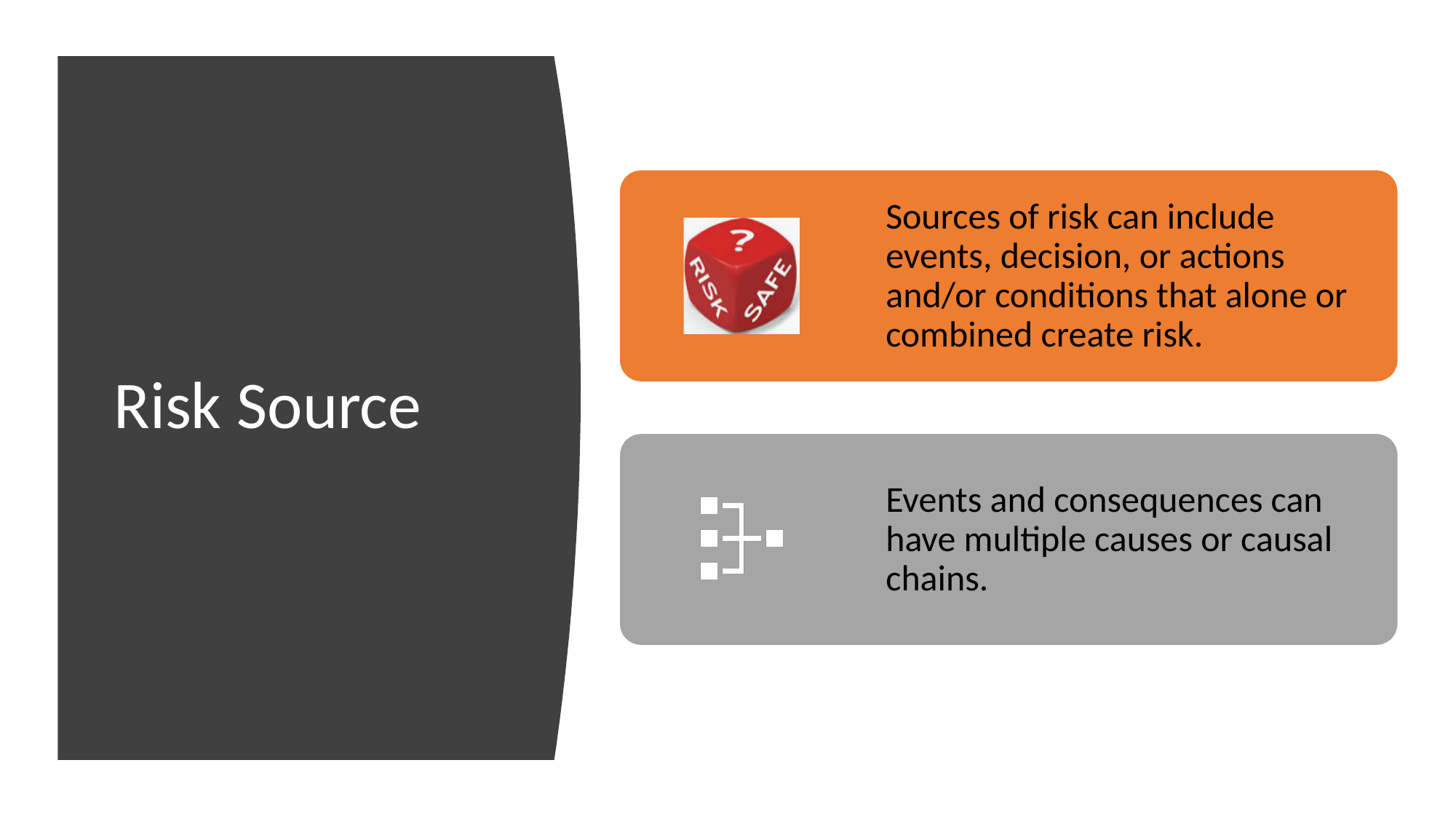

Sources of risk can include events, decision, or actions and/or conditions that alone or combined create risk.
Events and consequences can have multiple causes or causal chains.

# Risk Source